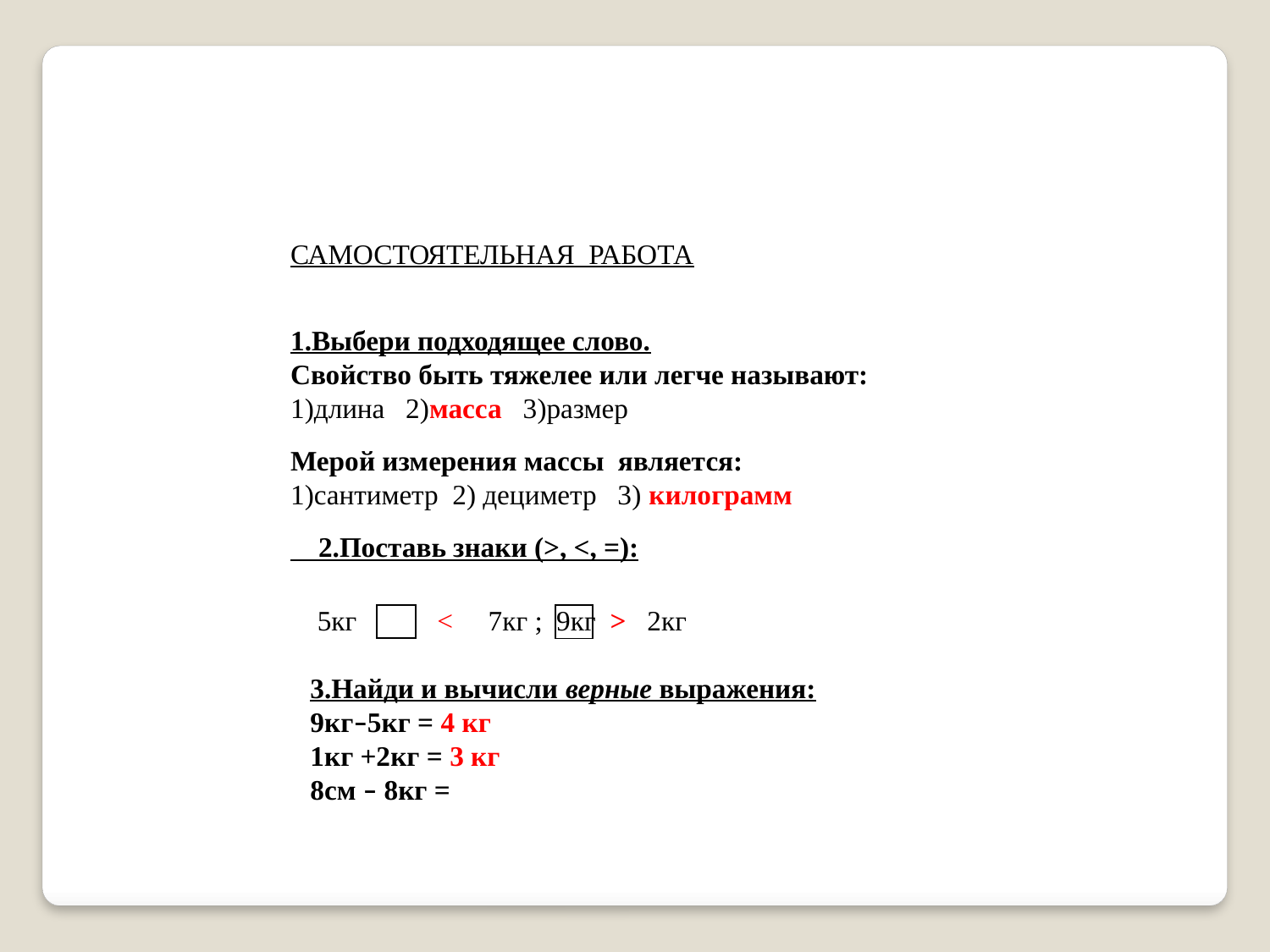

САМОСТОЯТЕЛЬНАЯ  РАБОТА

1.Выбери подходящее слово.
Свойство быть тяжелее или легче называют:
1)длина   2)масса   3)размер

Мерой измерения массы  является:
1)сантиметр  2) дециметр   3) килограмм

    2.Поставь знаки (>, <, =):

 5кг	<     7кг ;  9кг  >   2кг

3.Найди и вычисли верные выражения:
9кг–5кг = 4 кг
1кг +2кг = 3 кг
8см – 8кг =